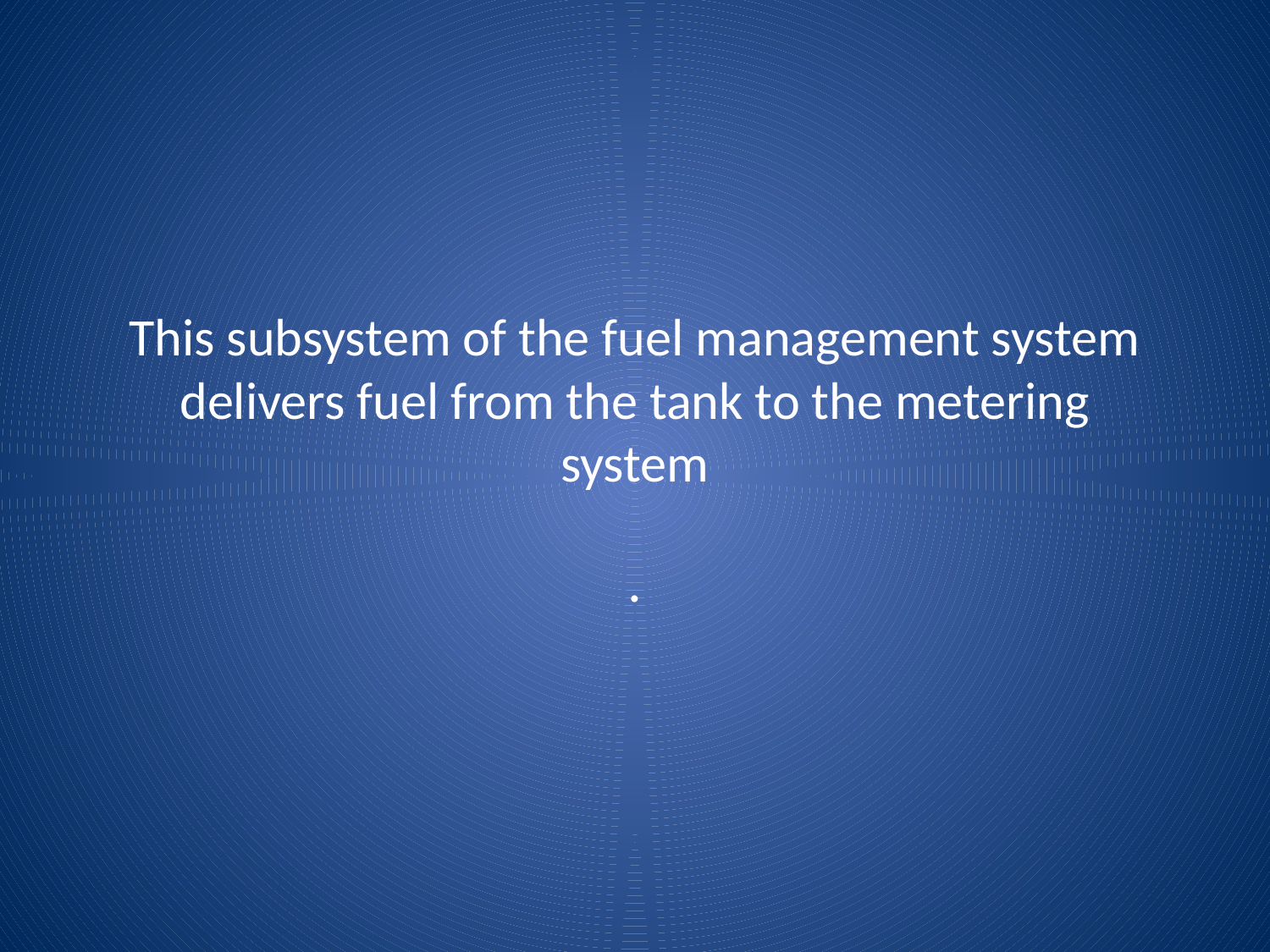

# This subsystem of the fuel management system delivers fuel from the tank to the metering system
.